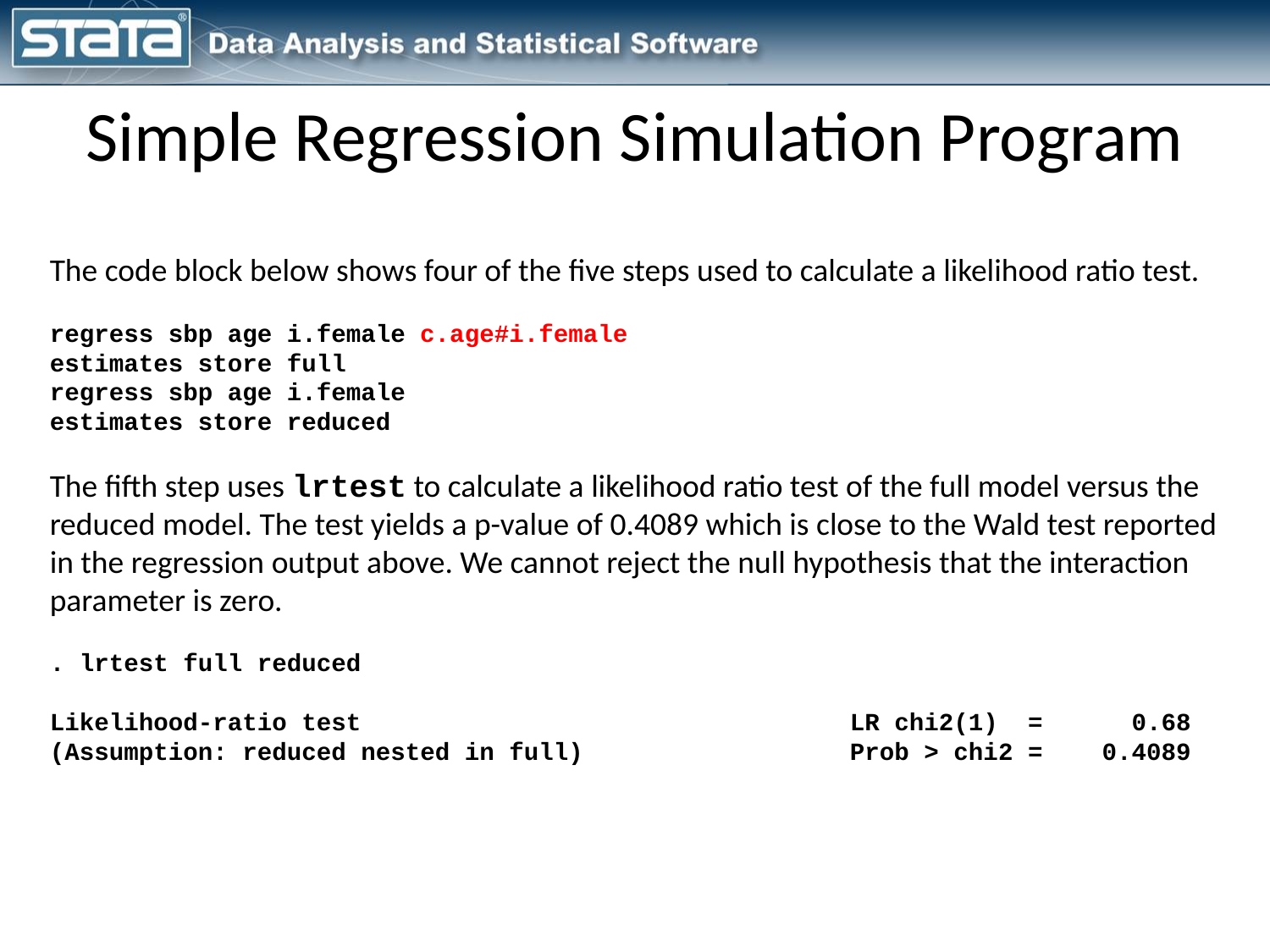

Simple Regression Simulation Program
The code block below shows four of the five steps used to calculate a likelihood ratio test.

regress sbp age i.female c.age#i.female
estimates store full
regress sbp age i.female
estimates store reduced

The fifth step uses lrtest to calculate a likelihood ratio test of the full model versus the reduced model. The test yields a p-value of 0.4089 which is close to the Wald test reported in the regression output above. We cannot reject the null hypothesis that the interaction parameter is zero.

. lrtest full reduced

Likelihood-ratio test                                 LR chi2(1)  =      0.68
(Assumption: reduced nested in full)                  Prob > chi2 =    0.4089